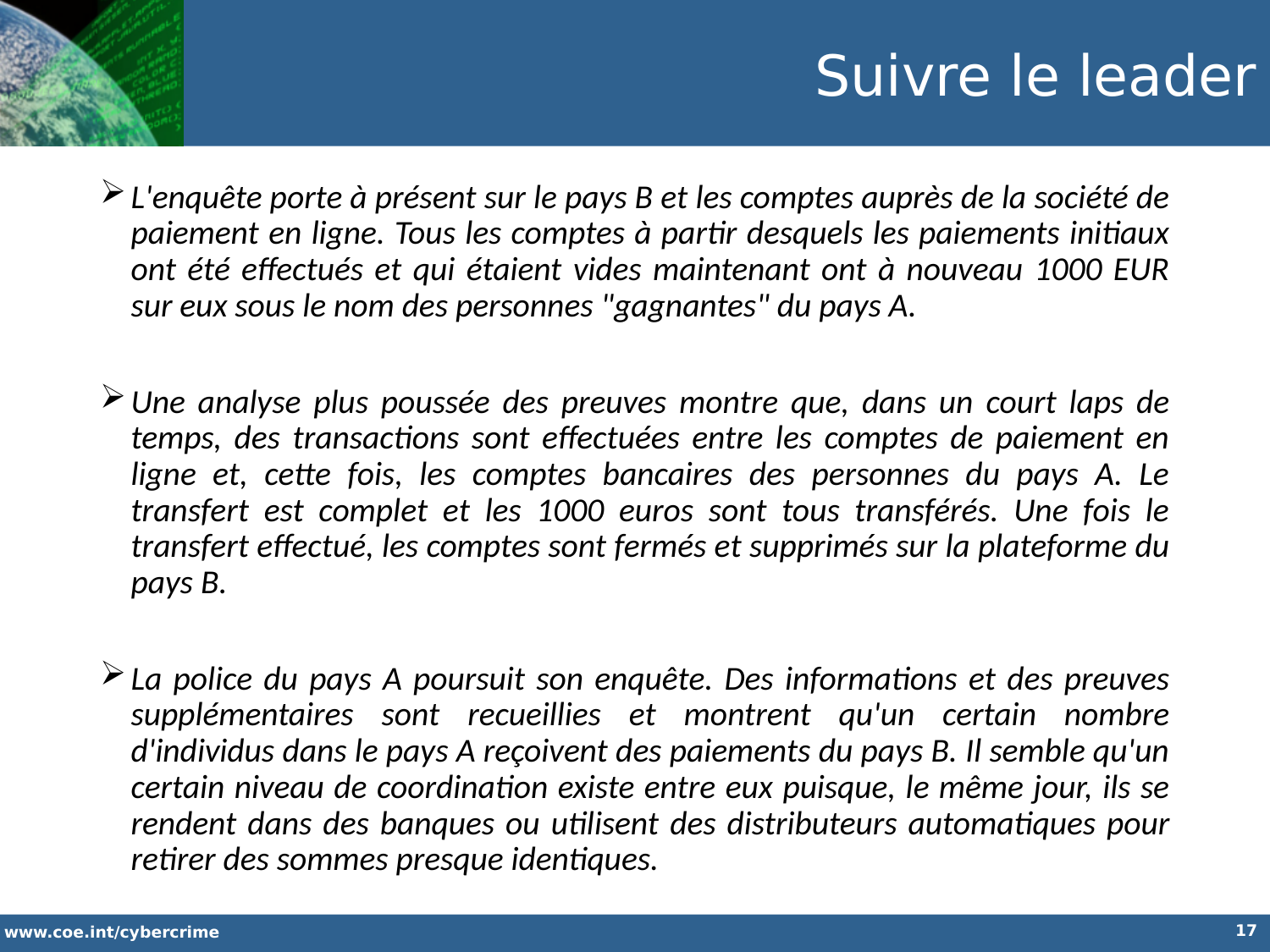

Suivre le leader
L'enquête porte à présent sur le pays B et les comptes auprès de la société de paiement en ligne. Tous les comptes à partir desquels les paiements initiaux ont été effectués et qui étaient vides maintenant ont à nouveau 1000 EUR sur eux sous le nom des personnes "gagnantes" du pays A.

Une analyse plus poussée des preuves montre que, dans un court laps de temps, des transactions sont effectuées entre les comptes de paiement en ligne et, cette fois, les comptes bancaires des personnes du pays A. Le transfert est complet et les 1000 euros sont tous transférés. Une fois le transfert effectué, les comptes sont fermés et supprimés sur la plateforme du pays B.

La police du pays A poursuit son enquête. Des informations et des preuves supplémentaires sont recueillies et montrent qu'un certain nombre d'individus dans le pays A reçoivent des paiements du pays B. Il semble qu'un certain niveau de coordination existe entre eux puisque, le même jour, ils se rendent dans des banques ou utilisent des distributeurs automatiques pour retirer des sommes presque identiques.
17